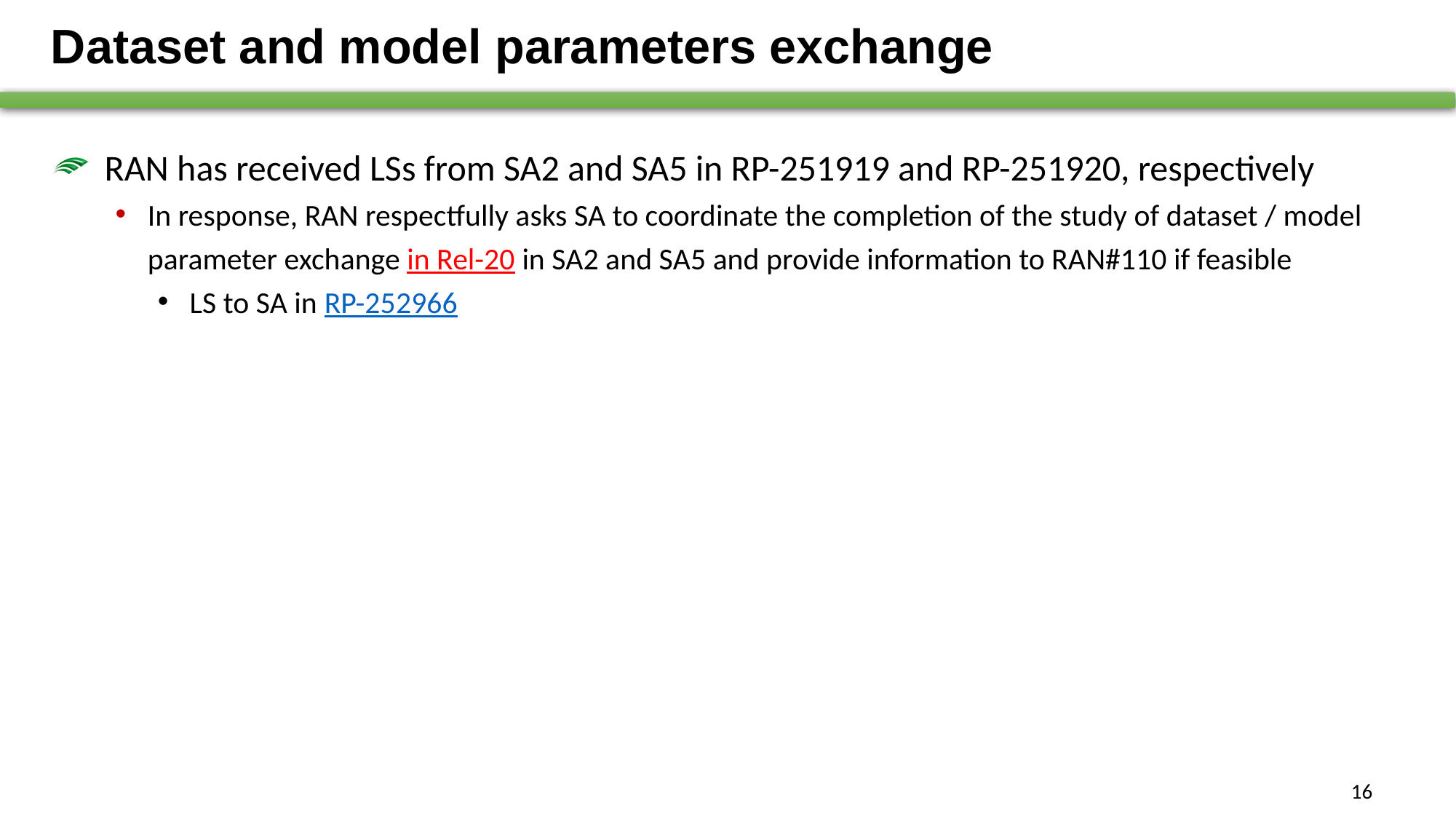

# Dataset and model parameters exchange
RAN has received LSs from SA2 and SA5 in RP-251919 and RP-251920, respectively
In response, RAN respectfully asks SA to coordinate the completion of the study of dataset / model parameter exchange in Rel-20 in SA2 and SA5 and provide information to RAN#110 if feasible
LS to SA in RP-252966